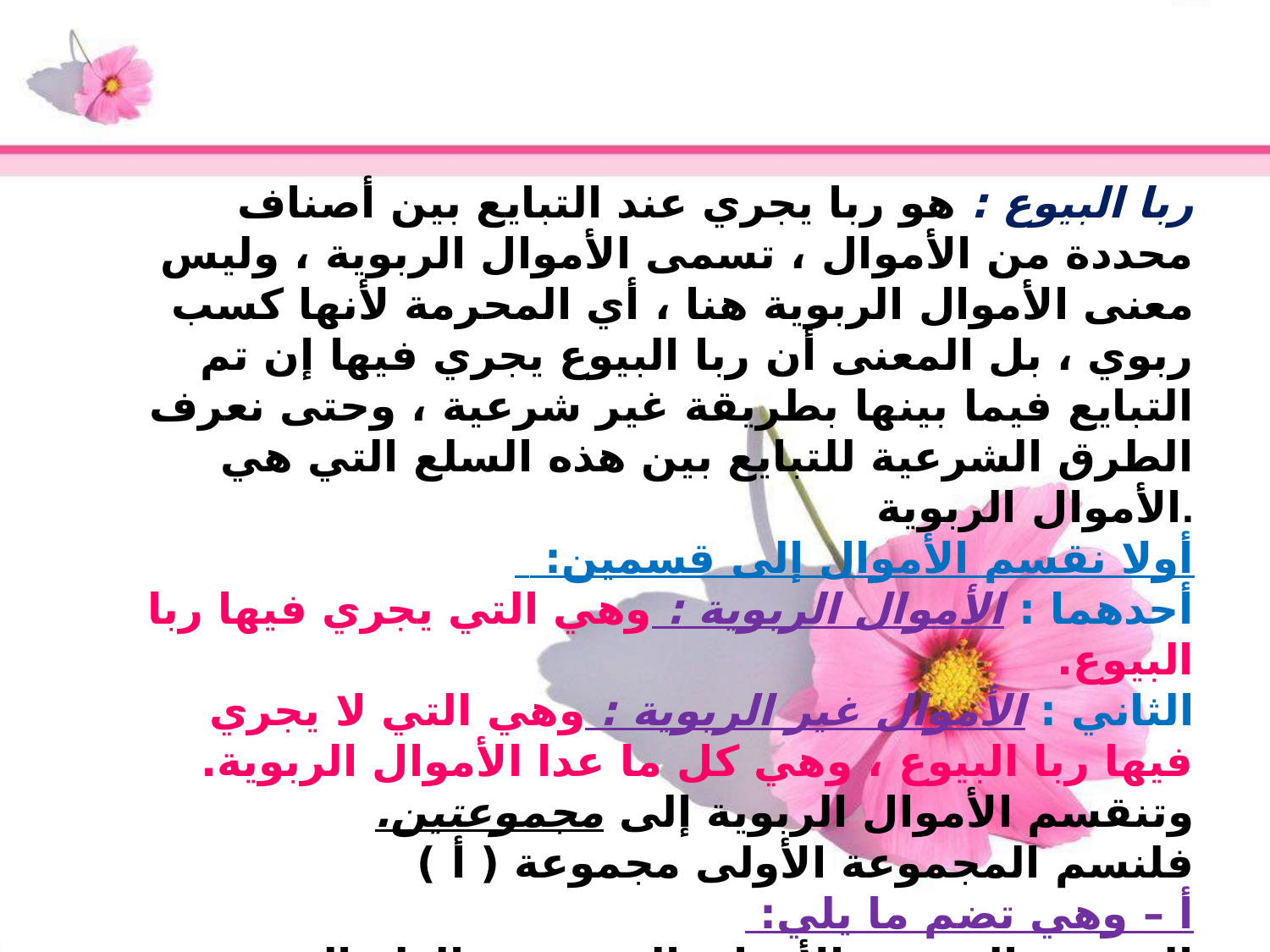

ربا البيوع : هو ربا يجري عند التبايع بين أصناف محددة من الأموال ، تسمى الأموال الربوية ، وليس معنى الأموال الربوية هنا ، أي المحرمة لأنها كسب ربوي ، بل المعنى أن ربا البيوع يجري فيها إن تم التبايع فيما بينها بطريقة غير شرعية ، وحتى نعرف الطرق الشرعية للتبايع بين هذه السلع التي هي الأموال الربوية.
 أولا نقسم الأموال إلى قسمين:
أحدهما : الأموال الربوية : وهي التي يجري فيها ربا البيوع.
الثاني : الأموال غير الربوية : وهي التي لا يجري فيها ربا البيوع ، وهي كل ما عدا الأموال الربوية.
وتنقسم الأموال الربوية إلى مجموعتين.
فلنسم المجموعة الأولى مجموعة ( أ )
أ – وهي تضم ما يلي:
الذهب ، الفضة ، الأوراق النقدية ، والعلة التي جمعت بين هذه الأصناف هي الثمنية أي كونها أثمانا للسلع ، ولهذا فكل عملة هي صنف مستقل ، فهذه المجموعة كبيرة العدد.